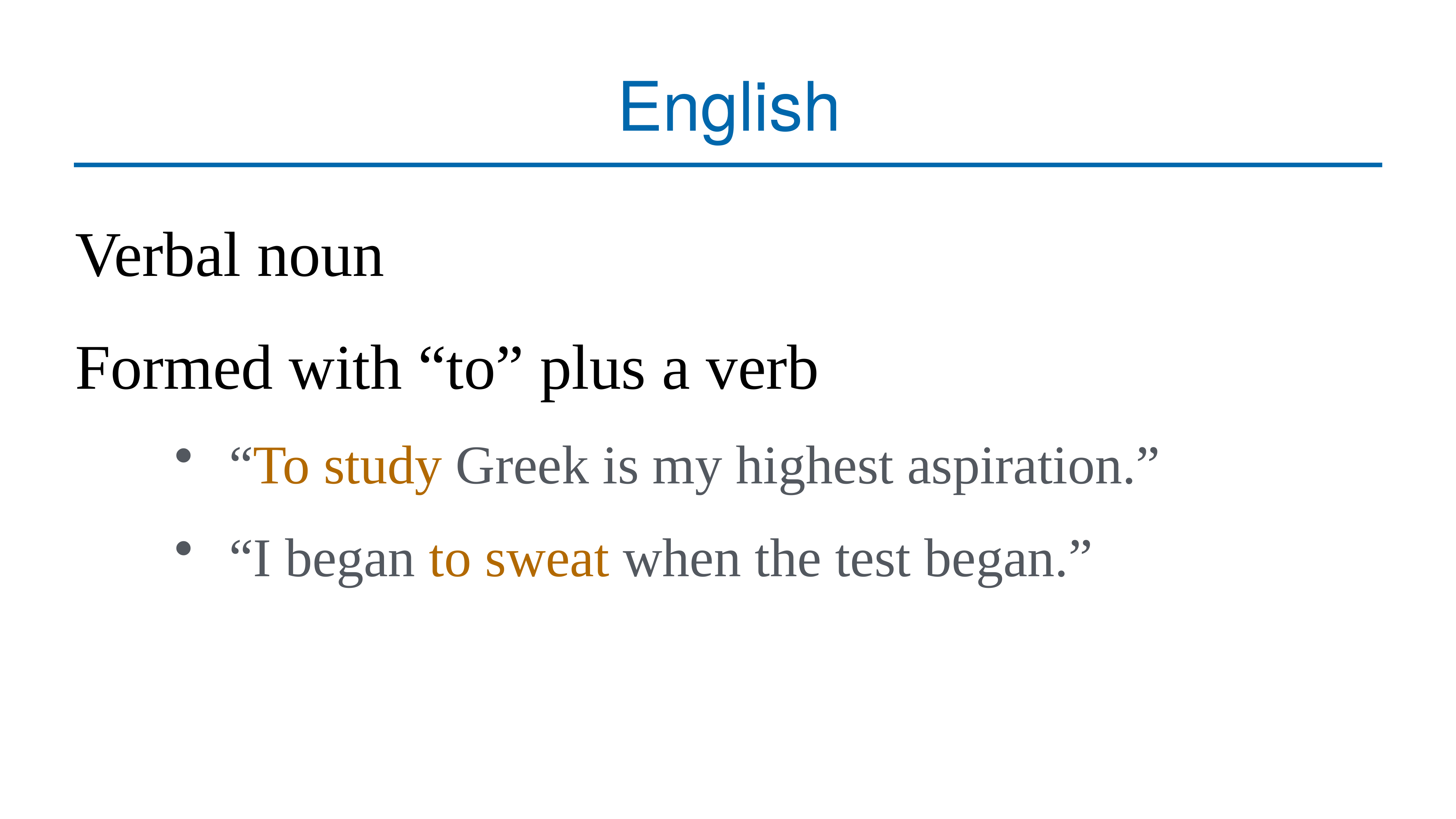

# English
Verbal noun
Formed with “to” plus a verb
“To study Greek is my highest aspiration.”
“I began to sweat when the test began.”